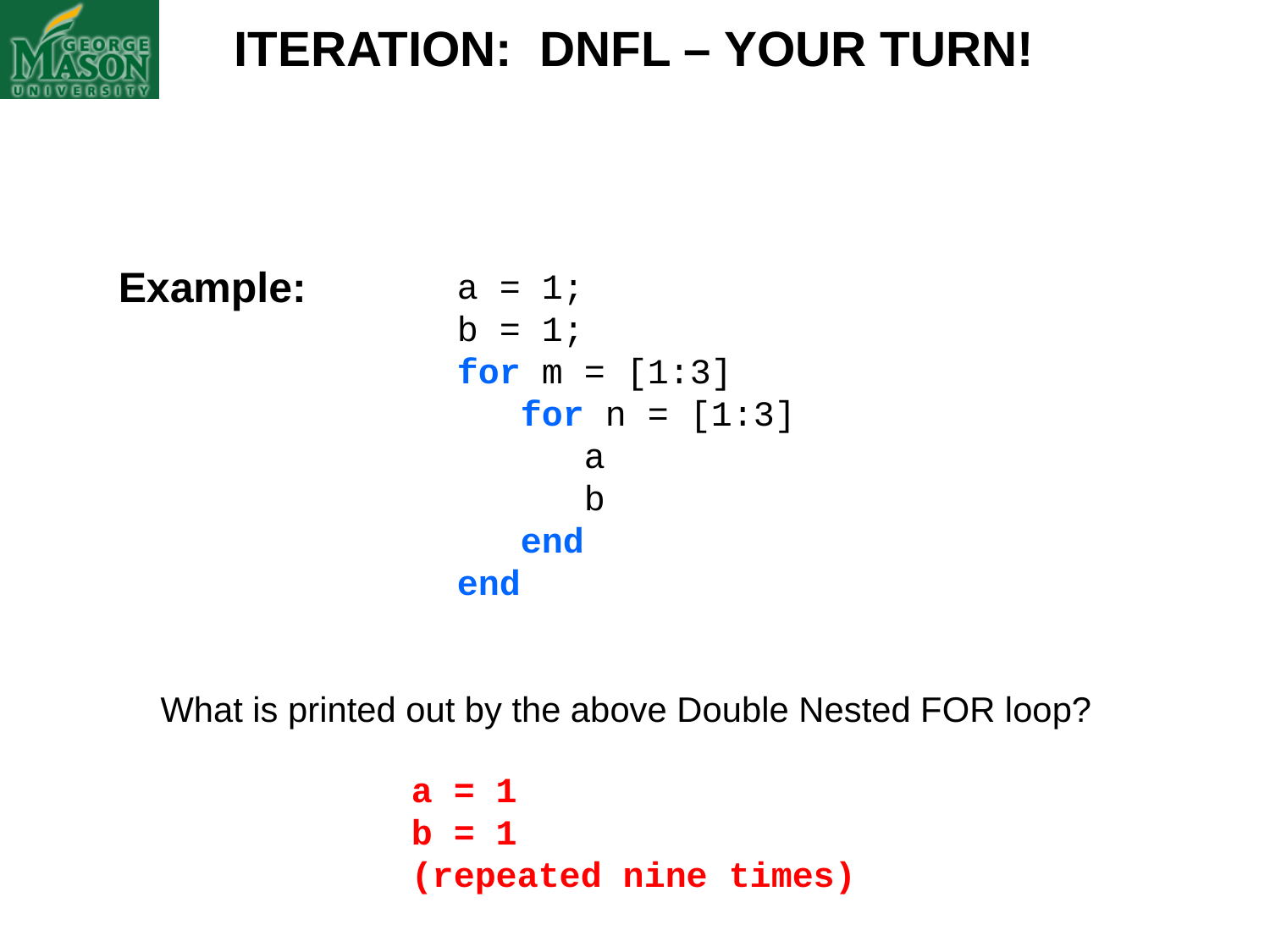

ITERATION:  DNFL – YOUR TURN!
Example:
		  a = 1;
		  b = 1;
		  for m = [1:3]
		     for n = [1:3]
	              a
			  b
		     end
		  end

What is printed out by the above Double Nested FOR loop?
a = 1
b = 1
(repeated nine times)